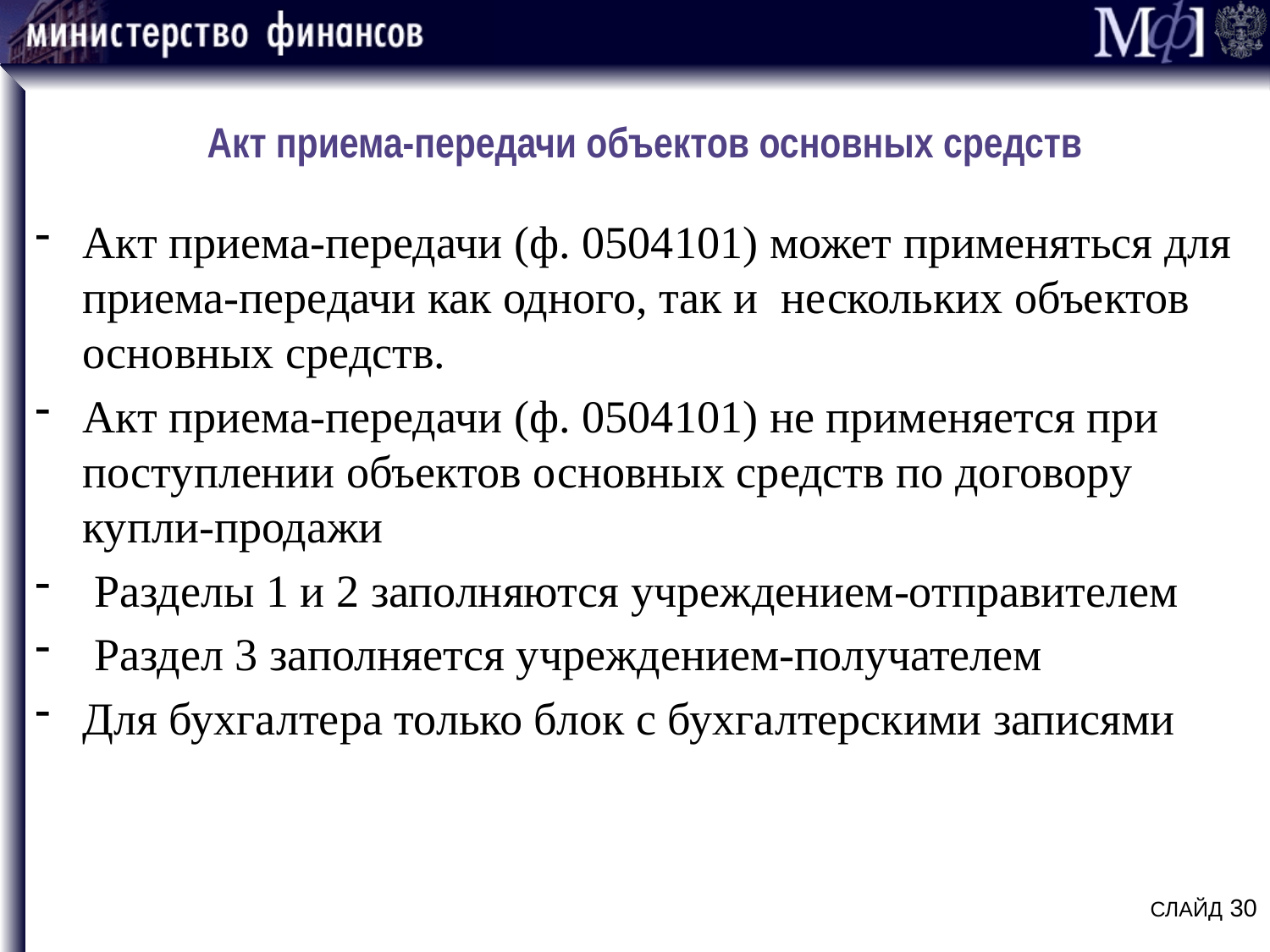

# Акт приема-передачи объектов основных средств
Акт приема-передачи (ф. 0504101) может применяться для приема-передачи как одного, так и  нескольких объектов основных средств.
Акт приема-передачи (ф. 0504101) не применяется при поступлении объектов основных средств по договору купли-продажи
 Разделы 1 и 2 заполняются учреждением-отправителем
 Раздел 3 заполняется учреждением-получателем
Для бухгалтера только блок с бухгалтерскими записями

СЛАЙД 30